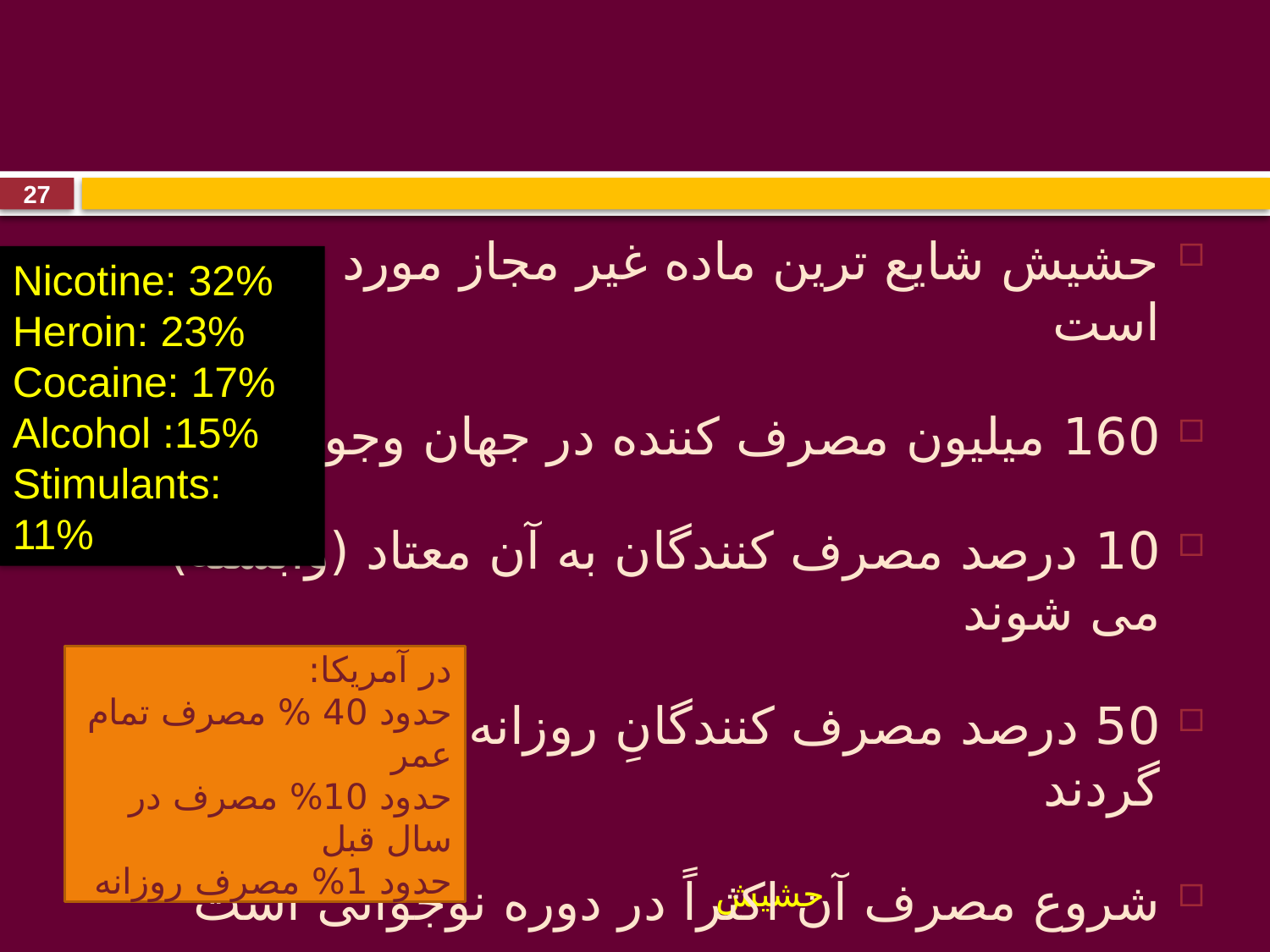

#
27
حشیش شایع ترین ماده غیر مجاز مورد مصرف است
160 میلیون مصرف کننده در جهان وجود دارد
10 درصد مصرف کنندگان به آن معتاد (وابسته) می شوند
50 درصد مصرف کنندگانِ روزانه به آن معتاد می گردند
شروع مصرف آن اکثراً در دوره نوجوانی است
Nicotine: 32%
Heroin: 23%
Cocaine: 17%
Alcohol :15%
Stimulants: 11%
در آمریکا:
حدود 40 % مصرف تمام عمر
حدود 10% مصرف در سال قبل
حدود 1% مصرف روزانه
حشیش